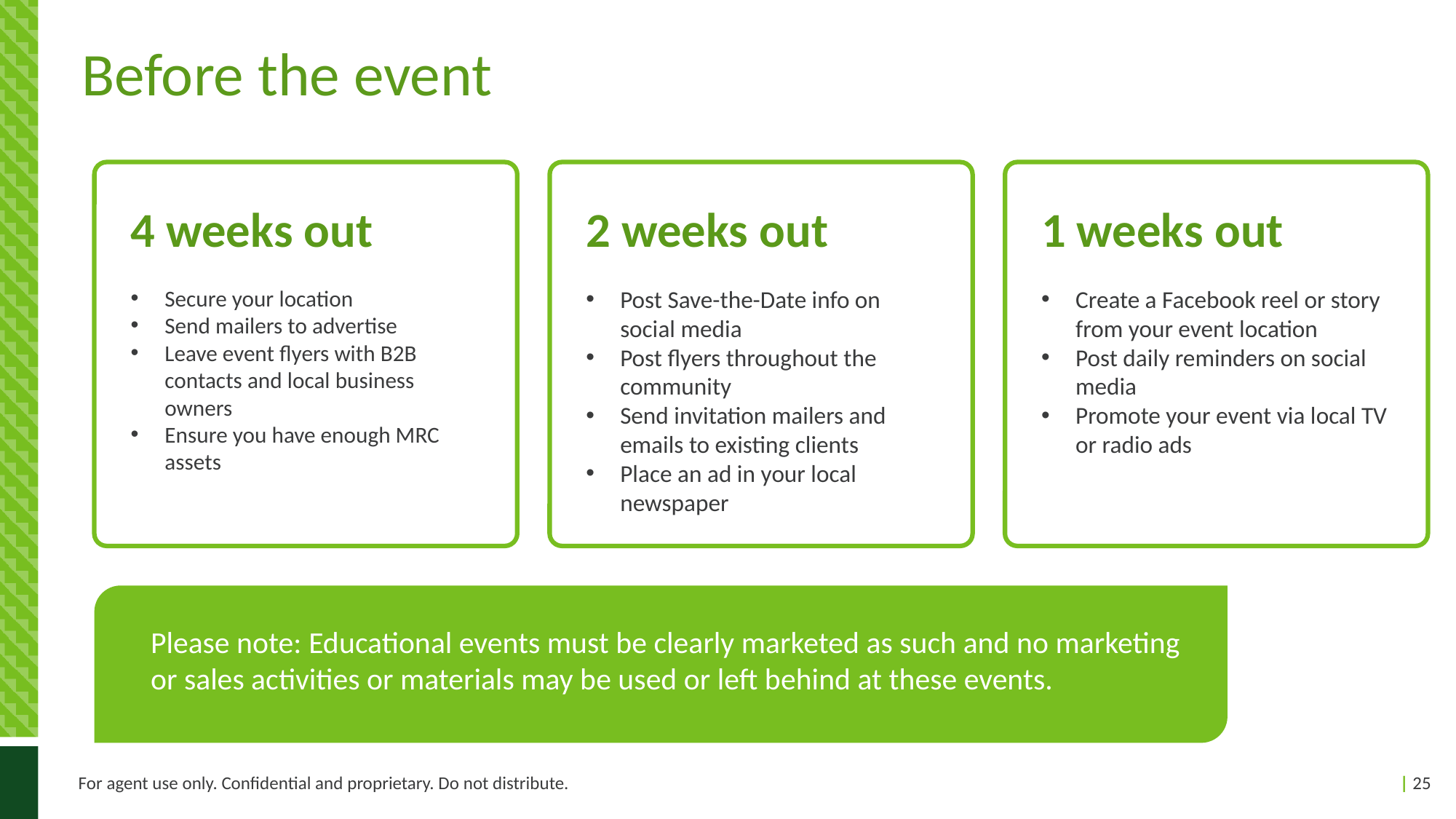

# Before the event
2 weeks out

Post Save-the-Date info on social media
Post flyers throughout the community
Send invitation mailers and emails to existing clients
Place an ad in your local newspaper
4 weeks out

Secure your location
Send mailers to advertise
Leave event flyers with B2B contacts and local business owners
Ensure you have enough MRC assets
1 weeks out

Create a Facebook reel or story from your event location
Post daily reminders on social media
Promote your event via local TV or radio ads

Please note: Educational events must be clearly marketed as such and no marketing or sales activities or materials may be used or left behind at these events.

For agent use only. Confidential and proprietary. Do not distribute.
| 25